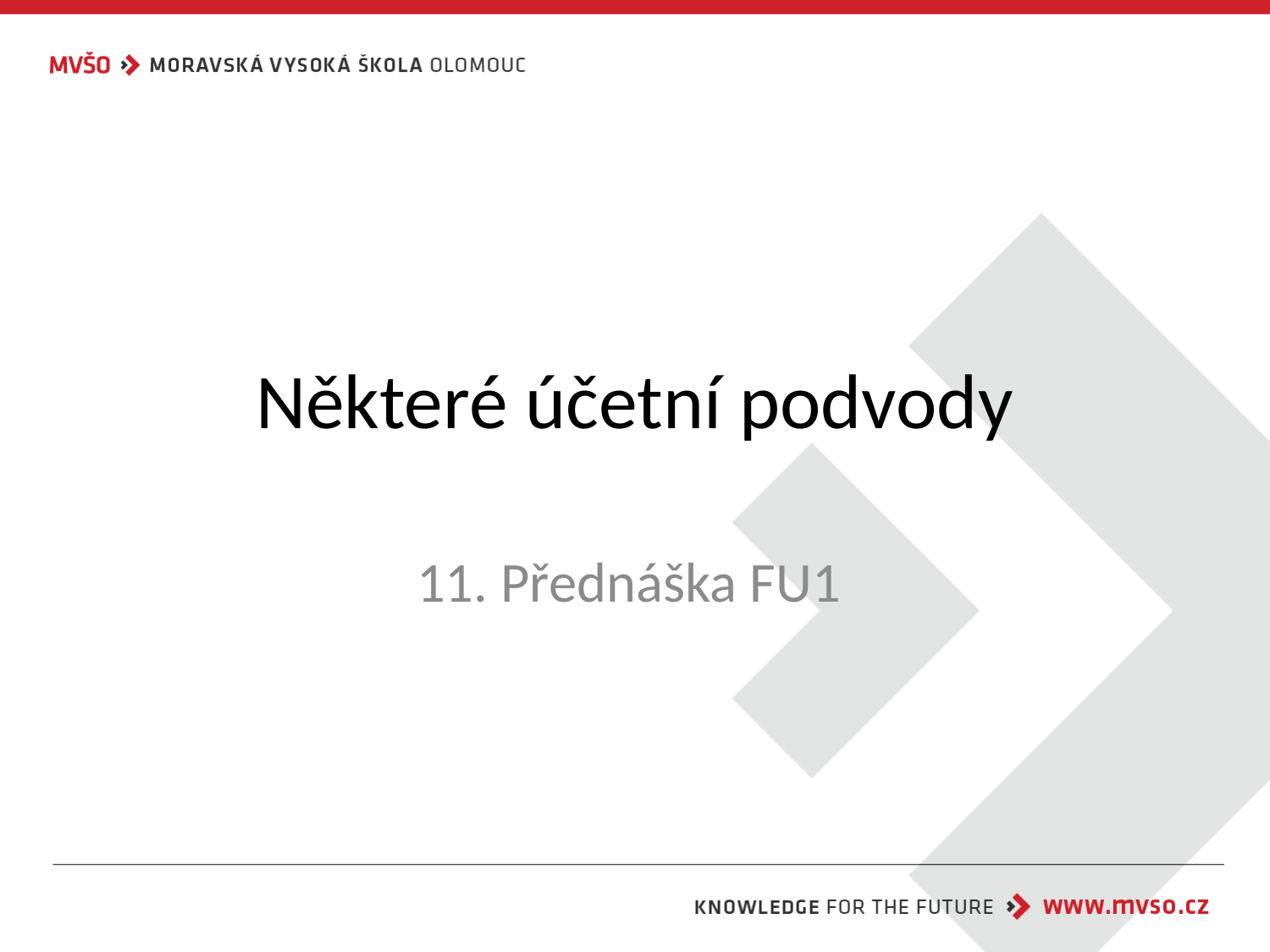

# Některé účetní podvody
11. Přednáška FU1